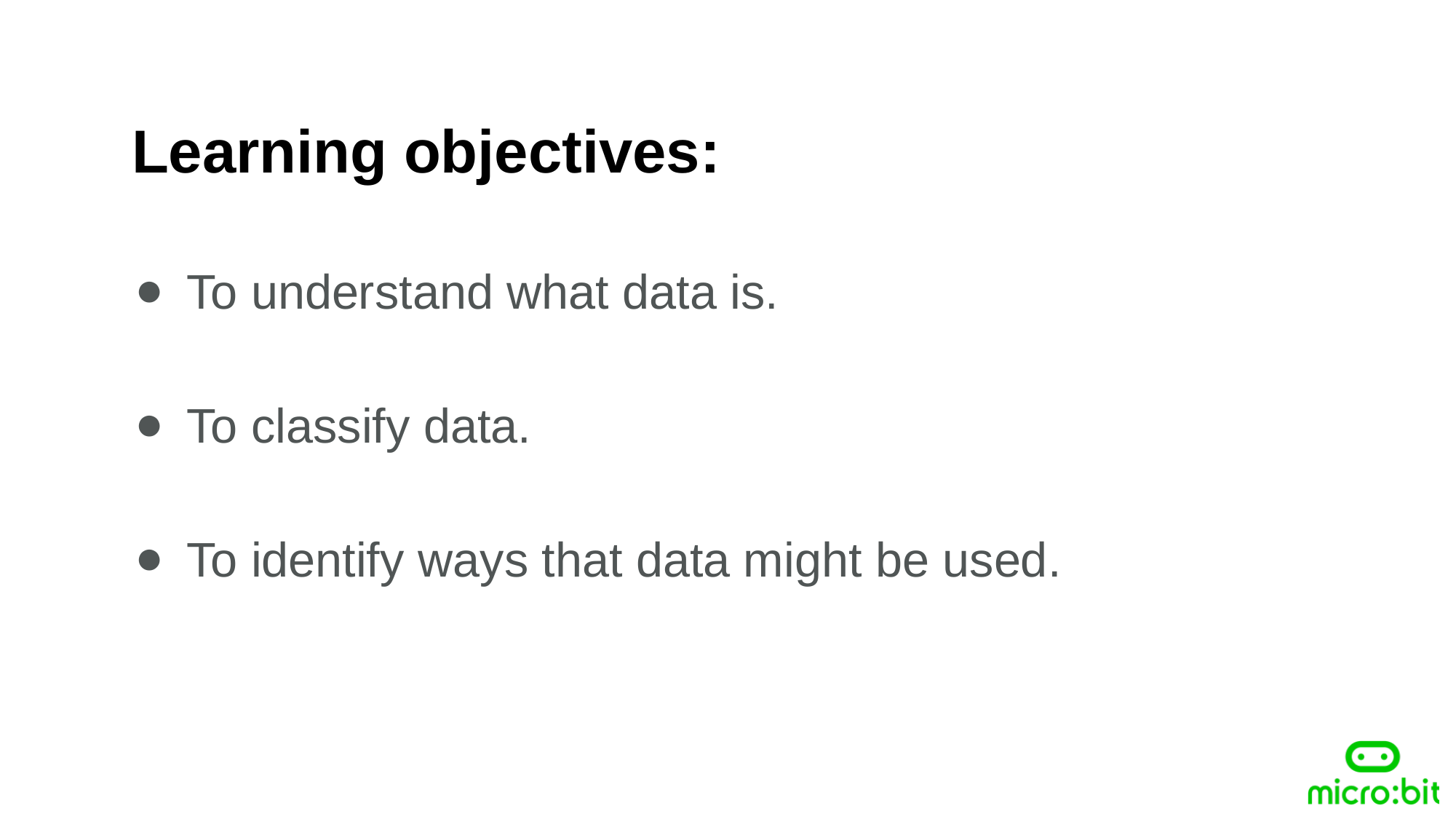

Learning objectives:

To understand what data is.

To classify data.

To identify ways that data might be used.